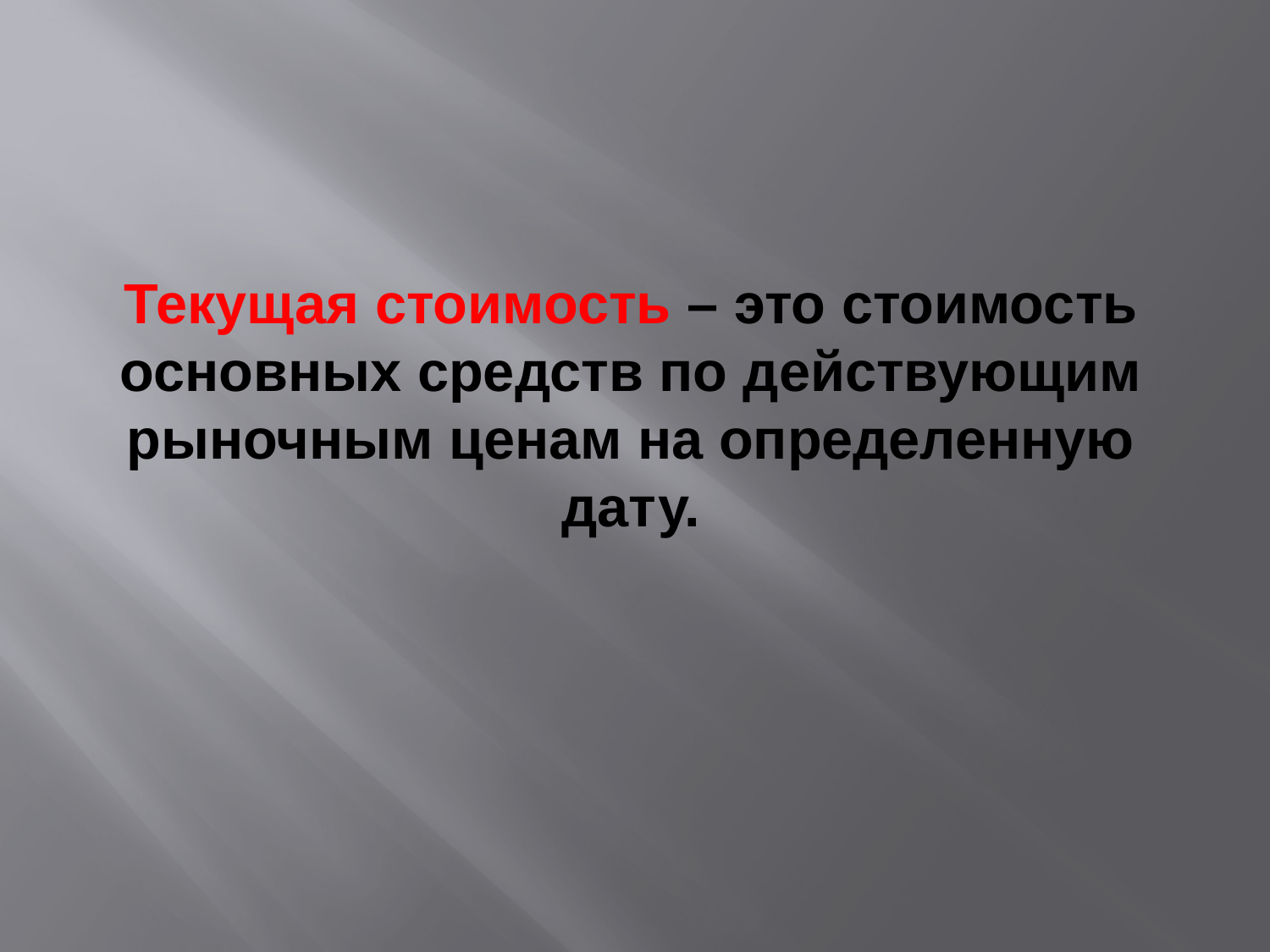

# Текущая стоимость – это стоимость основных средств по действующим рыночным ценам на определенную дату.